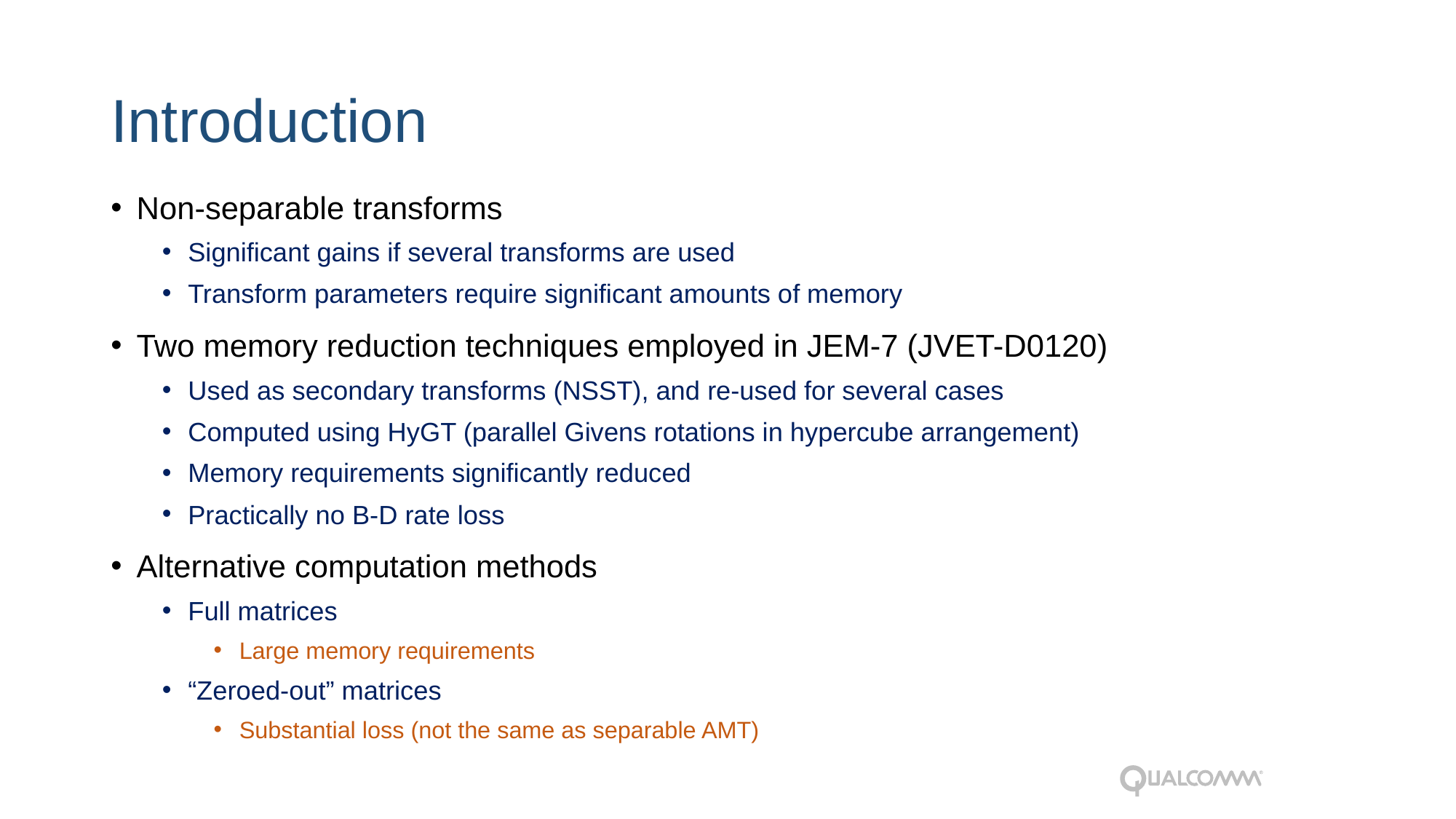

# Introduction
Non-separable transforms
Significant gains if several transforms are used
Transform parameters require significant amounts of memory
Two memory reduction techniques employed in JEM-7 (JVET-D0120)
Used as secondary transforms (NSST), and re-used for several cases
Computed using HyGT (parallel Givens rotations in hypercube arrangement)
Memory requirements significantly reduced
Practically no B-D rate loss
Alternative computation methods
Full matrices
Large memory requirements
“Zeroed-out” matrices
Substantial loss (not the same as separable AMT)